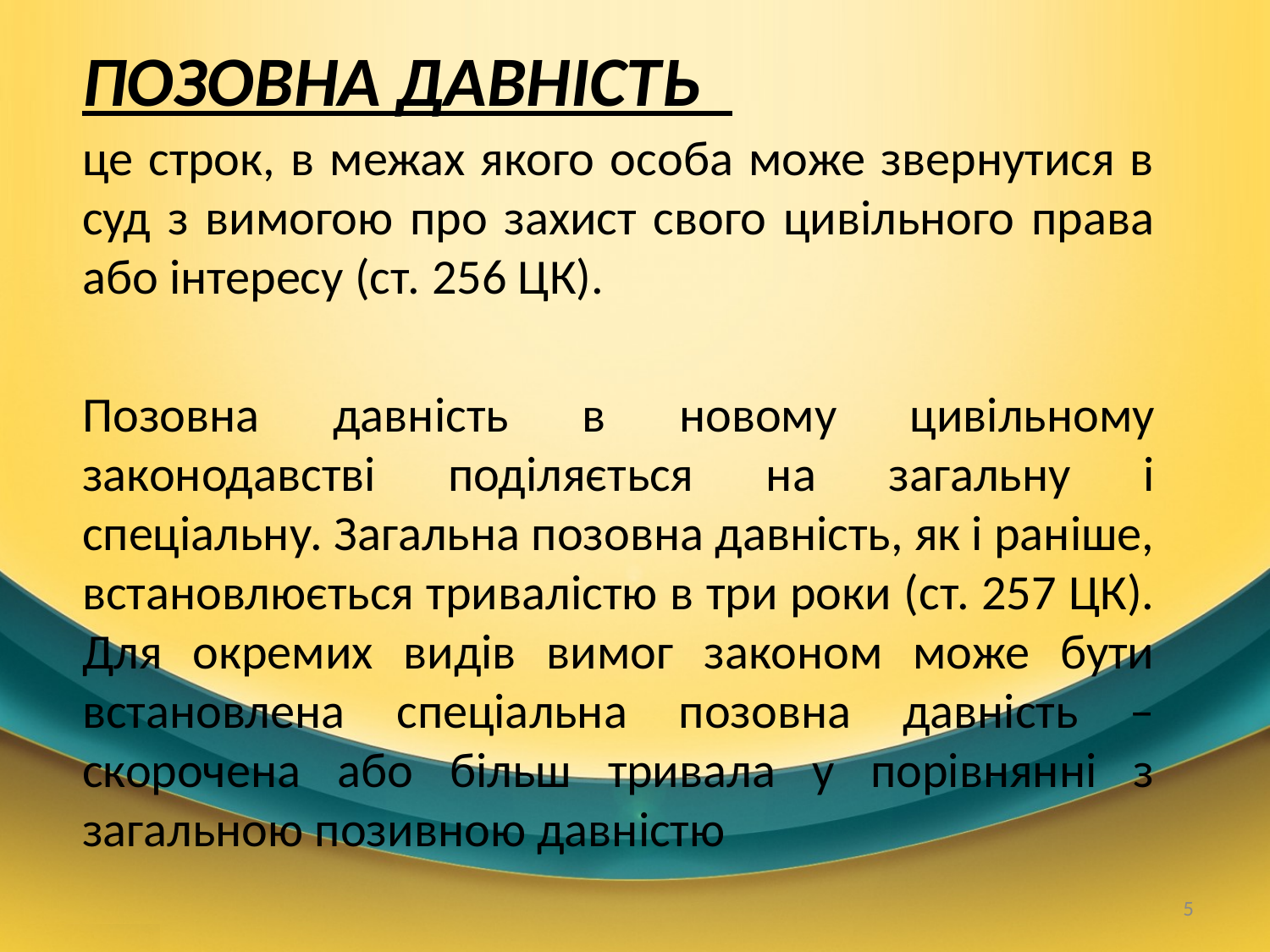

# Позовна давність
це строк, в межах якого особа може звернутися в суд з вимогою про захист свого цивільного права або інтересу (ст. 256 ЦК).

Позовна давність в новому цивільному законодавстві поділяється на загальну і спеціальну. Загальна позовна давність, як і раніше, встановлюється тривалістю в три роки (ст. 257 ЦК). Для окремих видів вимог законом може бути встановлена спеціальна позовна давність – скорочена або більш тривала у порівнянні з загальною позивною давністю
5